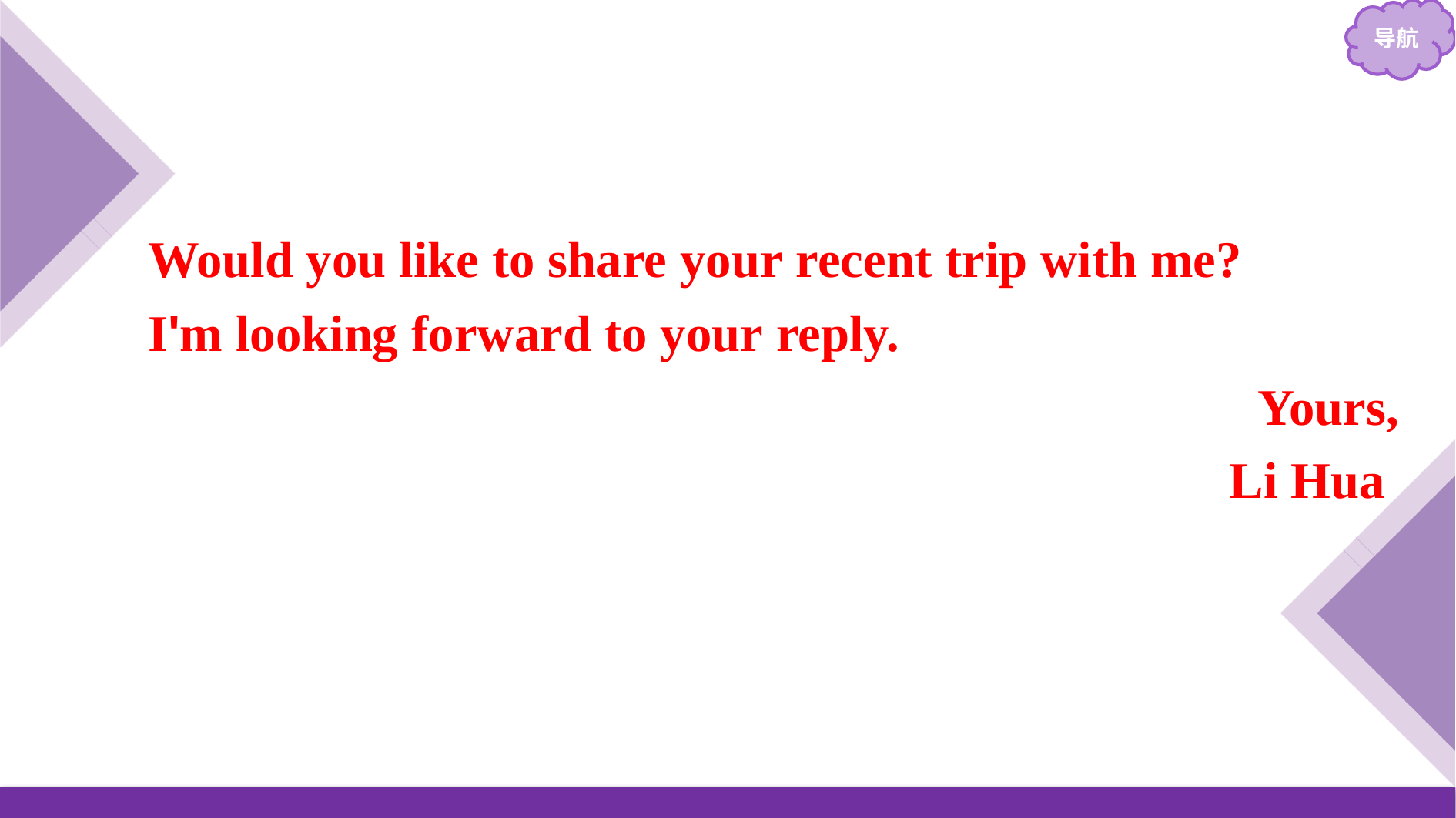

Would you like to share your recent trip with me?
I'm looking forward to your reply.
Yours,
Li Hua